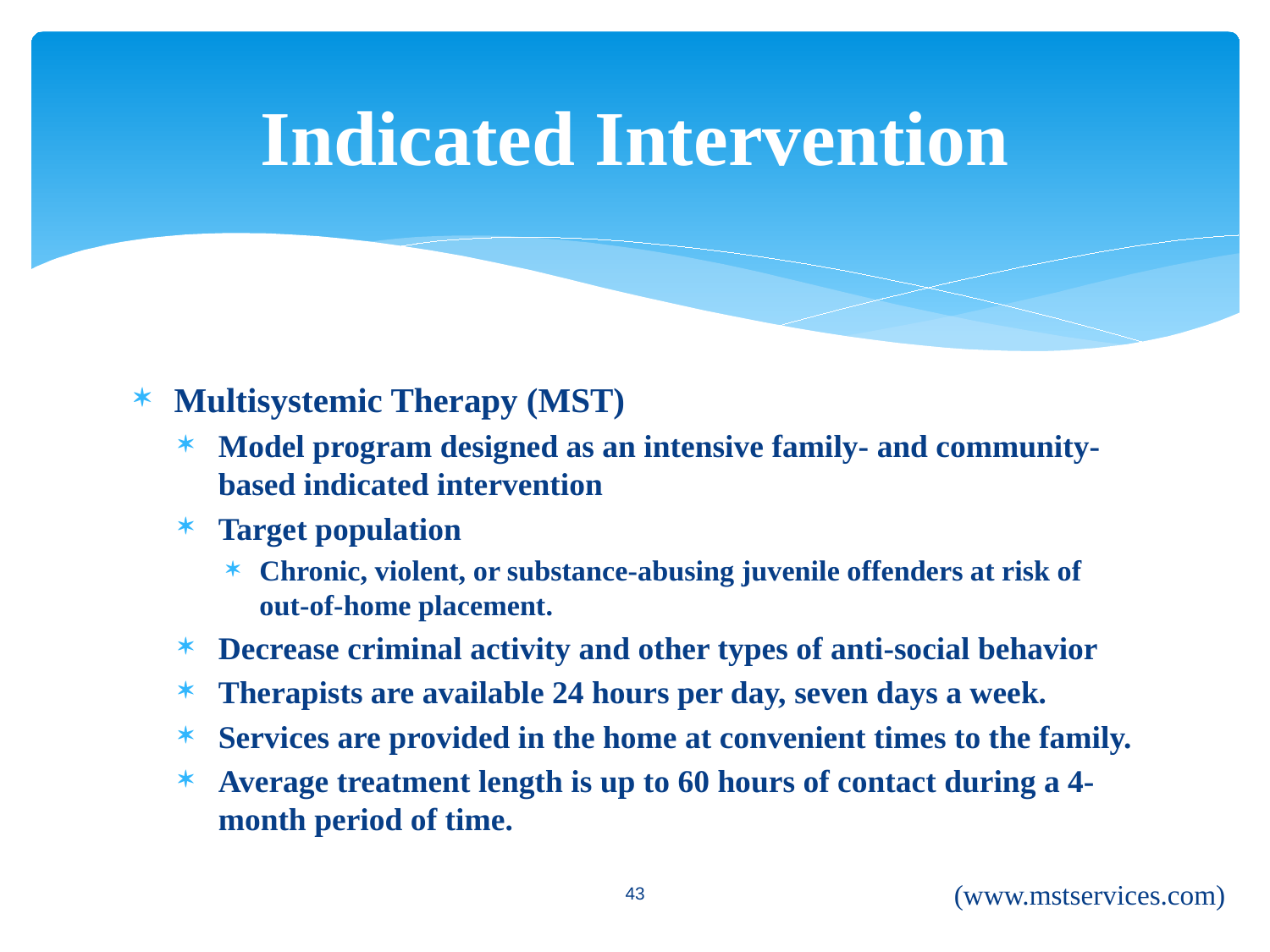

# Indicated Intervention
Multisystemic Therapy (MST)
Model program designed as an intensive family- and community-based indicated intervention
Target population
Chronic, violent, or substance-abusing juvenile offenders at risk of out-of-home placement.
Decrease criminal activity and other types of anti-social behavior
Therapists are available 24 hours per day, seven days a week.
Services are provided in the home at convenient times to the family.
Average treatment length is up to 60 hours of contact during a 4-month period of time.

(www.mstservices.com)
43